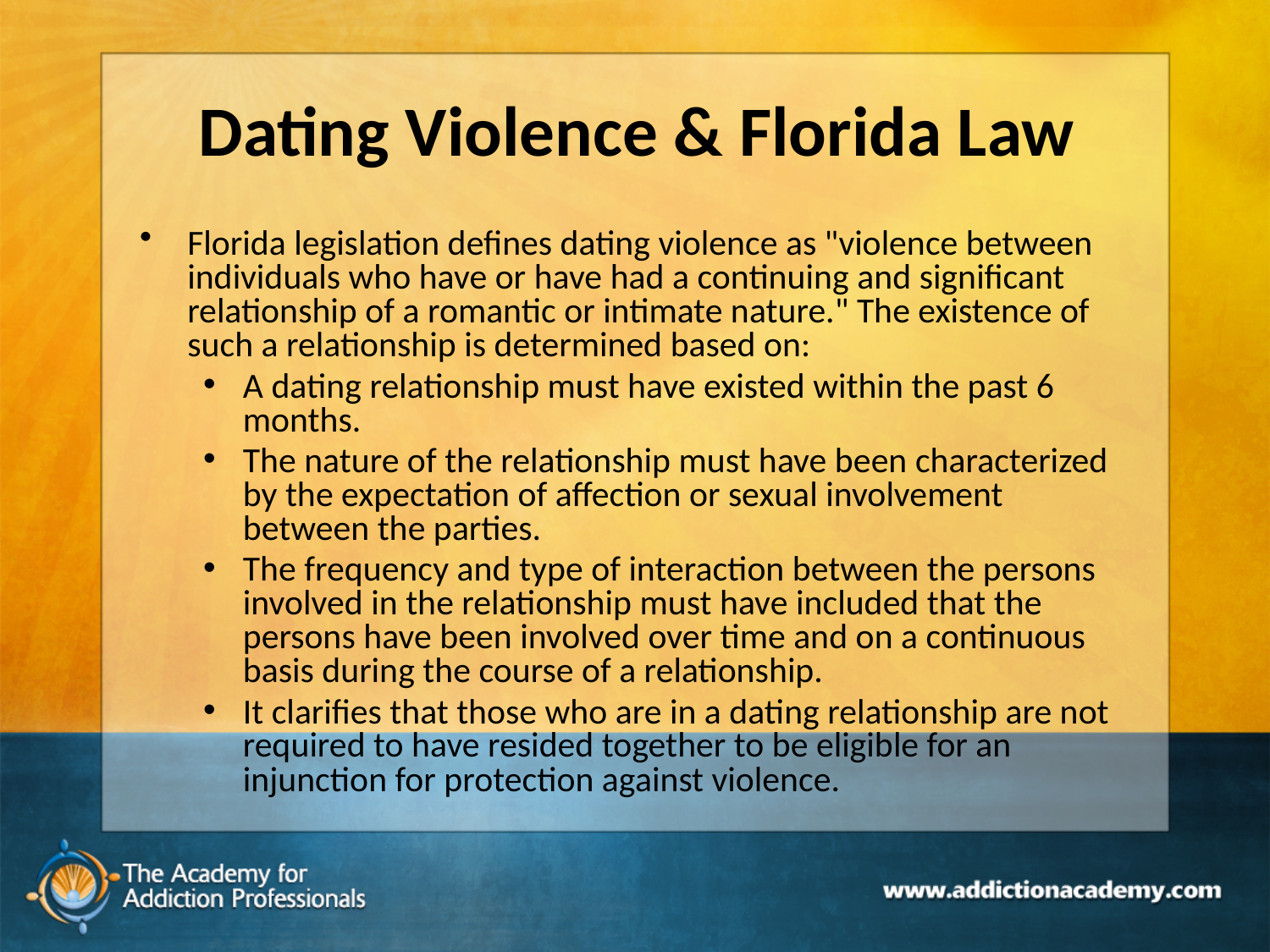

#
Dating Violence & Florida Law
Florida legislation defines dating violence as "violence between individuals who have or have had a continuing and significant relationship of a romantic or intimate nature." The existence of such a relationship is determined based on:
A dating relationship must have existed within the past 6 months.
The nature of the relationship must have been characterized by the expectation of affection or sexual involvement between the parties.
The frequency and type of interaction between the persons involved in the relationship must have included that the persons have been involved over time and on a continuous basis during the course of a relationship.
It clarifies that those who are in a dating relationship are not required to have resided together to be eligible for an injunction for protection against violence.